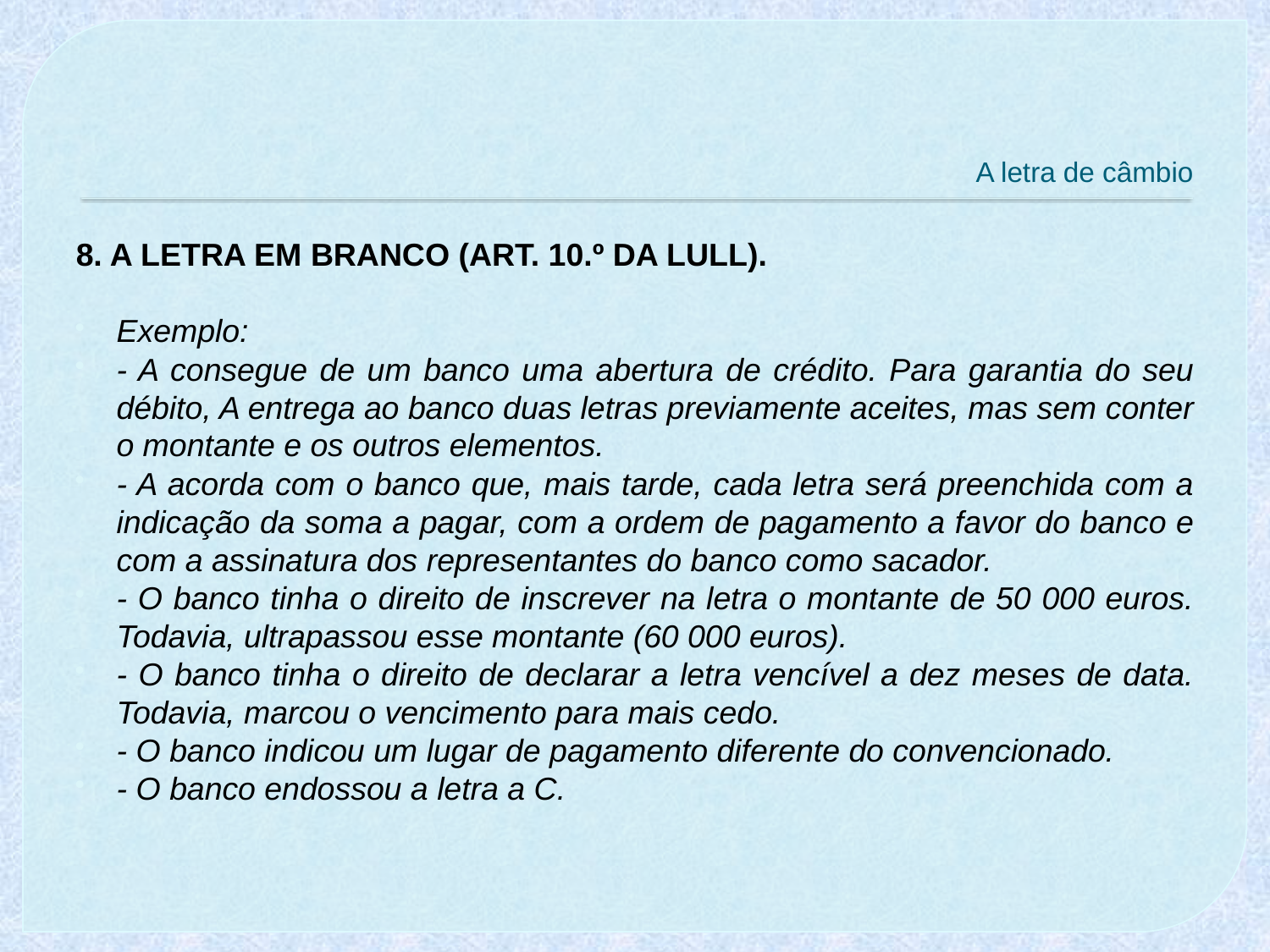

# A letra de câmbio
8. A LETRA EM BRANCO (ART. 10.º DA LULL).

Exemplo:
- A consegue de um banco uma abertura de crédito. Para garantia do seu débito, A entrega ao banco duas letras previamente aceites, mas sem conter o montante e os outros elementos.
- A acorda com o banco que, mais tarde, cada letra será preenchida com a indicação da soma a pagar, com a ordem de pagamento a favor do banco e com a assinatura dos representantes do banco como sacador.
- O banco tinha o direito de inscrever na letra o montante de 50 000 euros. Todavia, ultrapassou esse montante (60 000 euros).
- O banco tinha o direito de declarar a letra vencível a dez meses de data. Todavia, marcou o vencimento para mais cedo.
- O banco indicou um lugar de pagamento diferente do convencionado.
- O banco endossou a letra a C.